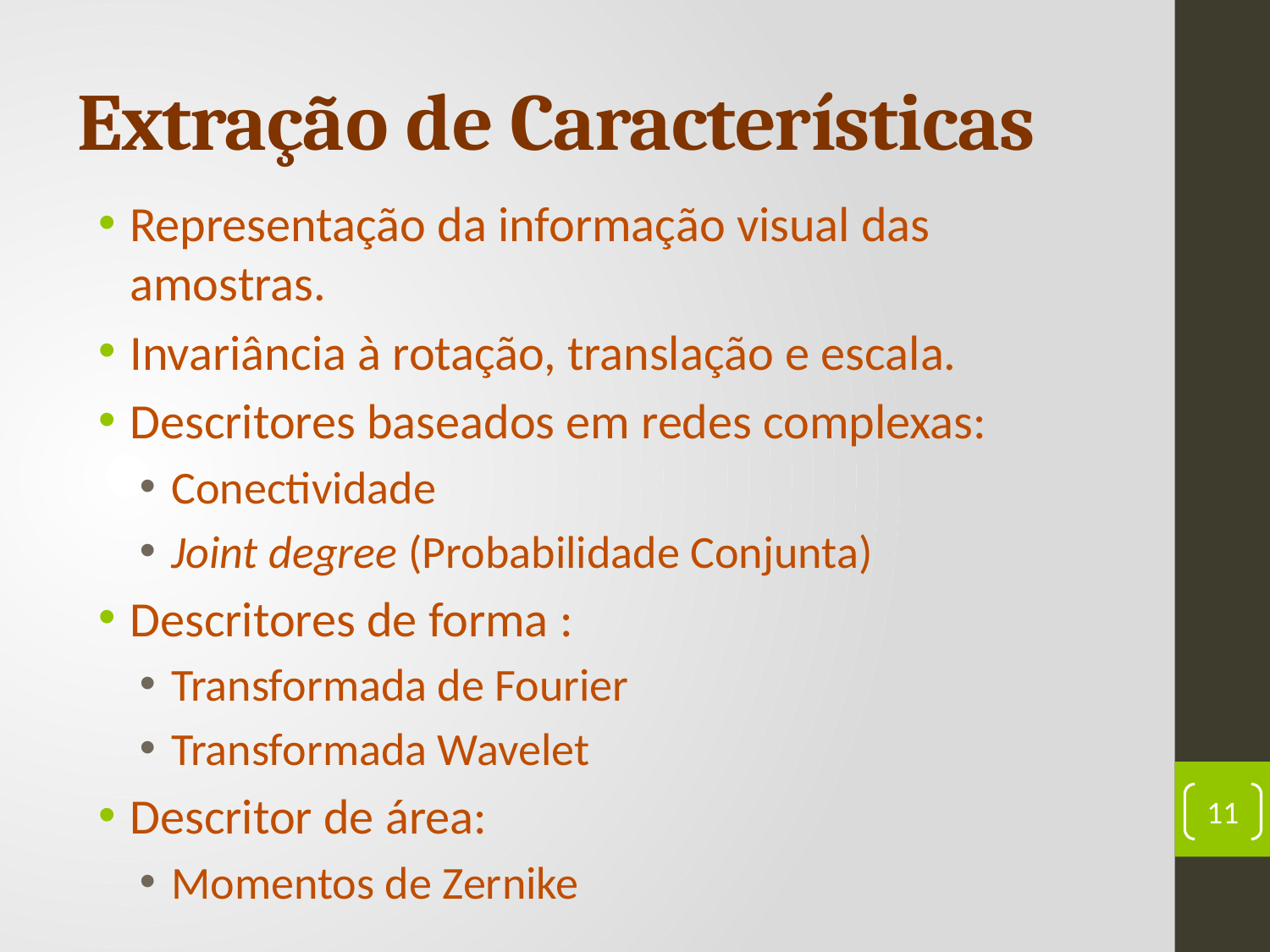

# Extração de Características
Representação da informação visual das amostras.
Invariância à rotação, translação e escala.
Descritores baseados em redes complexas:
Conectividade
Joint degree (Probabilidade Conjunta)
Descritores de forma :
Transformada de Fourier
Transformada Wavelet
Descritor de área:
Momentos de Zernike
11